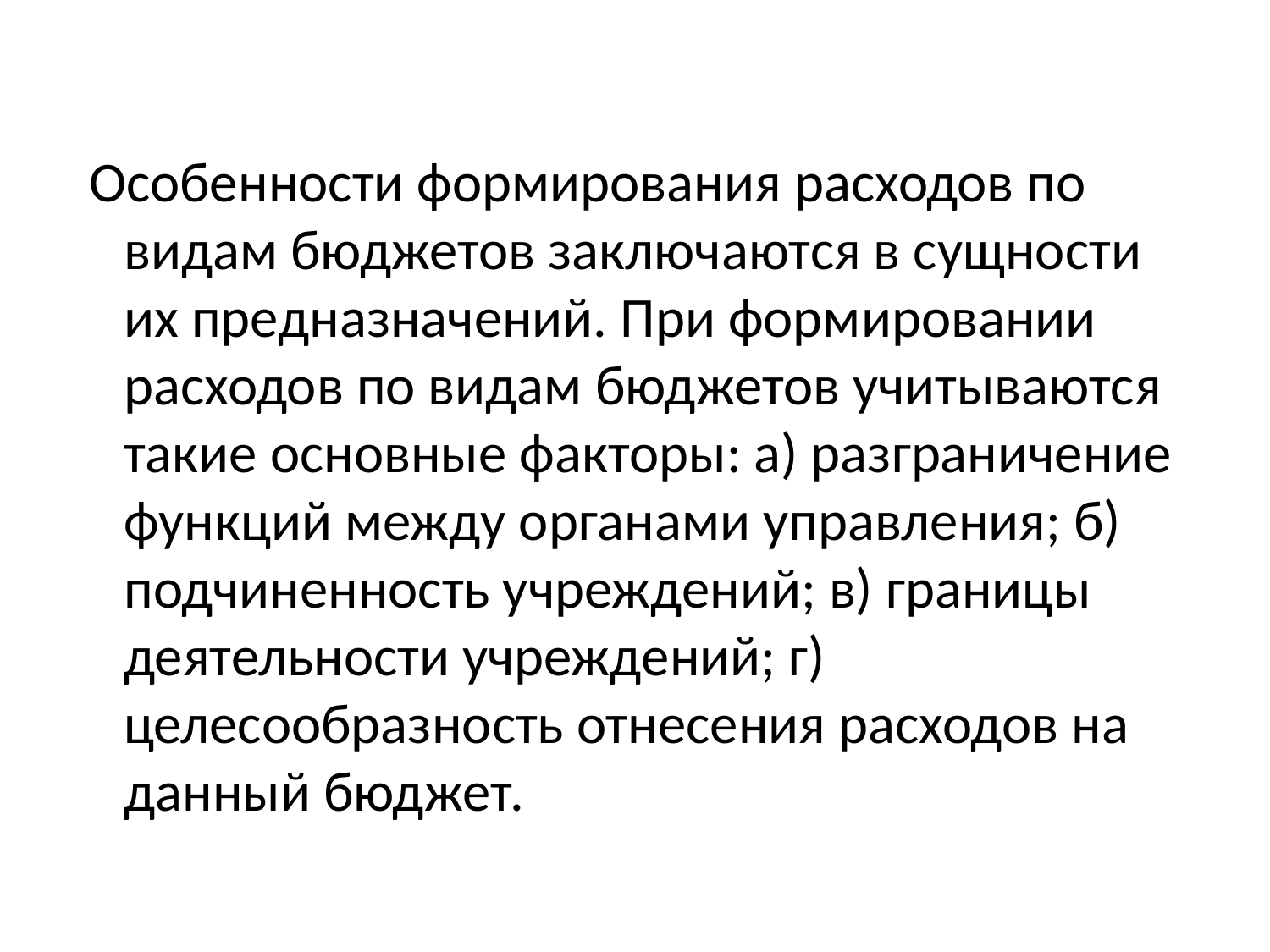

Особенности формирования расходов по видам бюджетов заключаются в сущности их предназначений. При формировании расходов по видам бюджетов учитываются такие основные факторы: а) разграничение функций между органами управления; б) подчиненность учреждений; в) границы деятельности учрежде­ний; г) целесообразность отнесения расходов на данный бюджет.